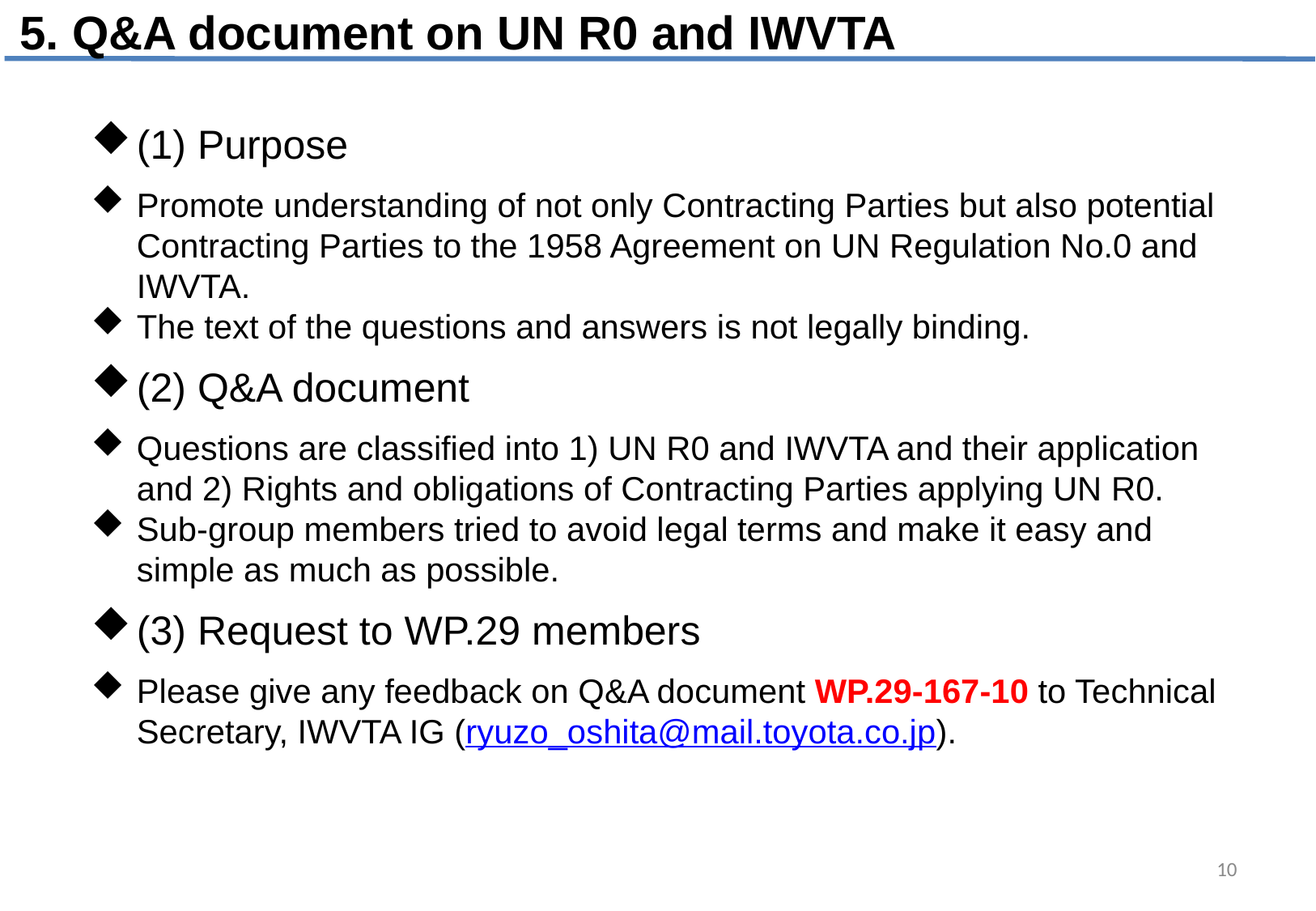

5. Q&A document on UN R0 and IWVTA

(1) Purpose

Promote understanding of not only Contracting Parties but also potential Contracting Parties to the 1958 Agreement on UN Regulation No.0 and IWVTA.
The text of the questions and answers is not legally binding.

(2) Q&A document

Questions are classified into 1) UN R0 and IWVTA and their application and 2) Rights and obligations of Contracting Parties applying UN R0.
Sub-group members tried to avoid legal terms and make it easy and simple as much as possible.

(3) Request to WP.29 members

Please give any feedback on Q&A document WP.29-167-10 to Technical Secretary, IWVTA IG (ryuzo_oshita@mail.toyota.co.jp).
10